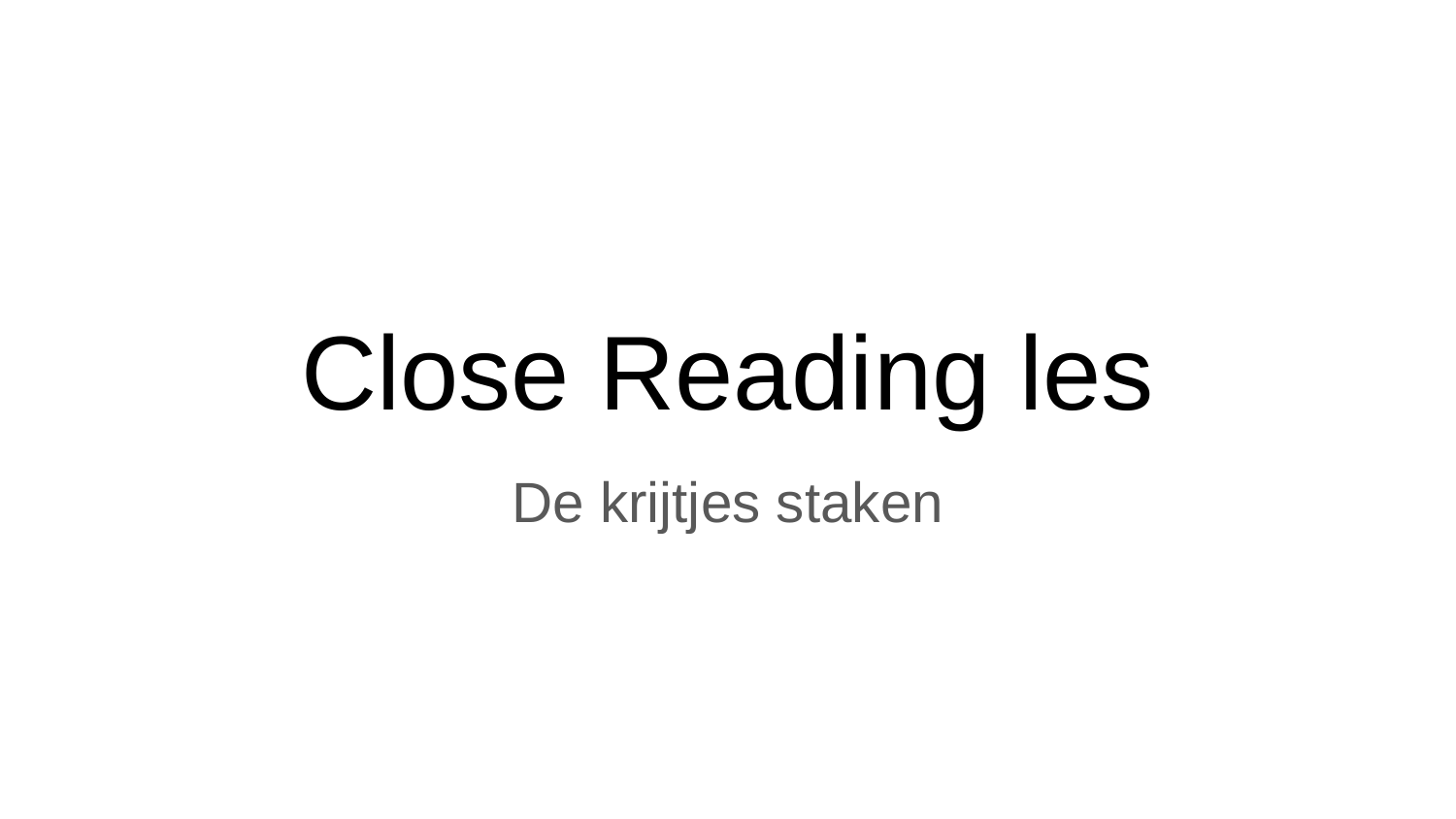

# Close Reading les
De krijtjes staken